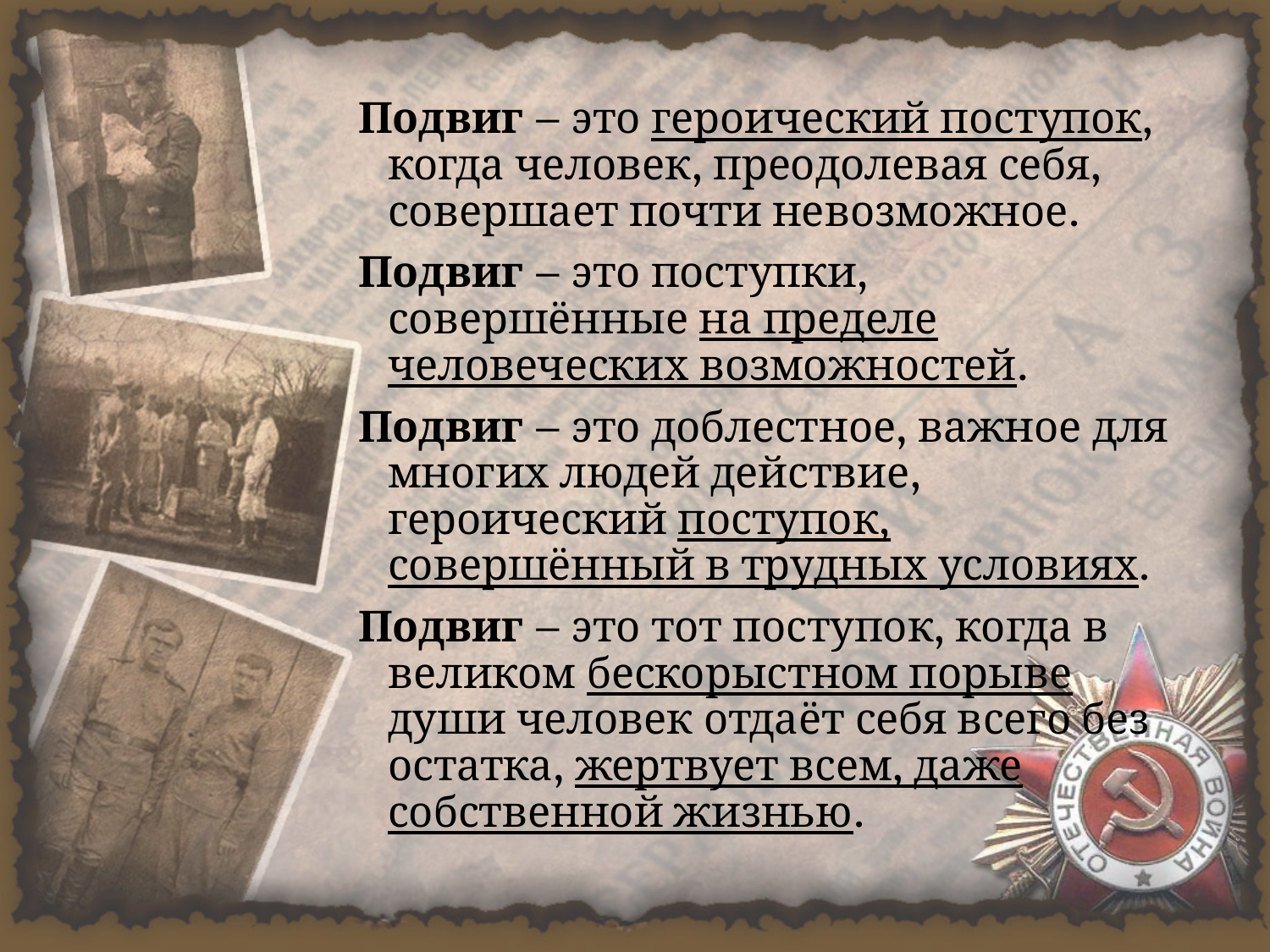

Подвиг – это героический поступок, когда человек, преодолевая себя, совершает почти невозможное.
Подвиг – это поступки, совершённые на пределе человеческих возможностей.
Подвиг – это доблестное, важное для многих людей действие, героический поступок, совершённый в трудных условиях.
Подвиг – это тот поступок, когда в великом бескорыстном порыве души человек отдаёт себя всего без остатка, жертвует всем, даже собственной жизнью.